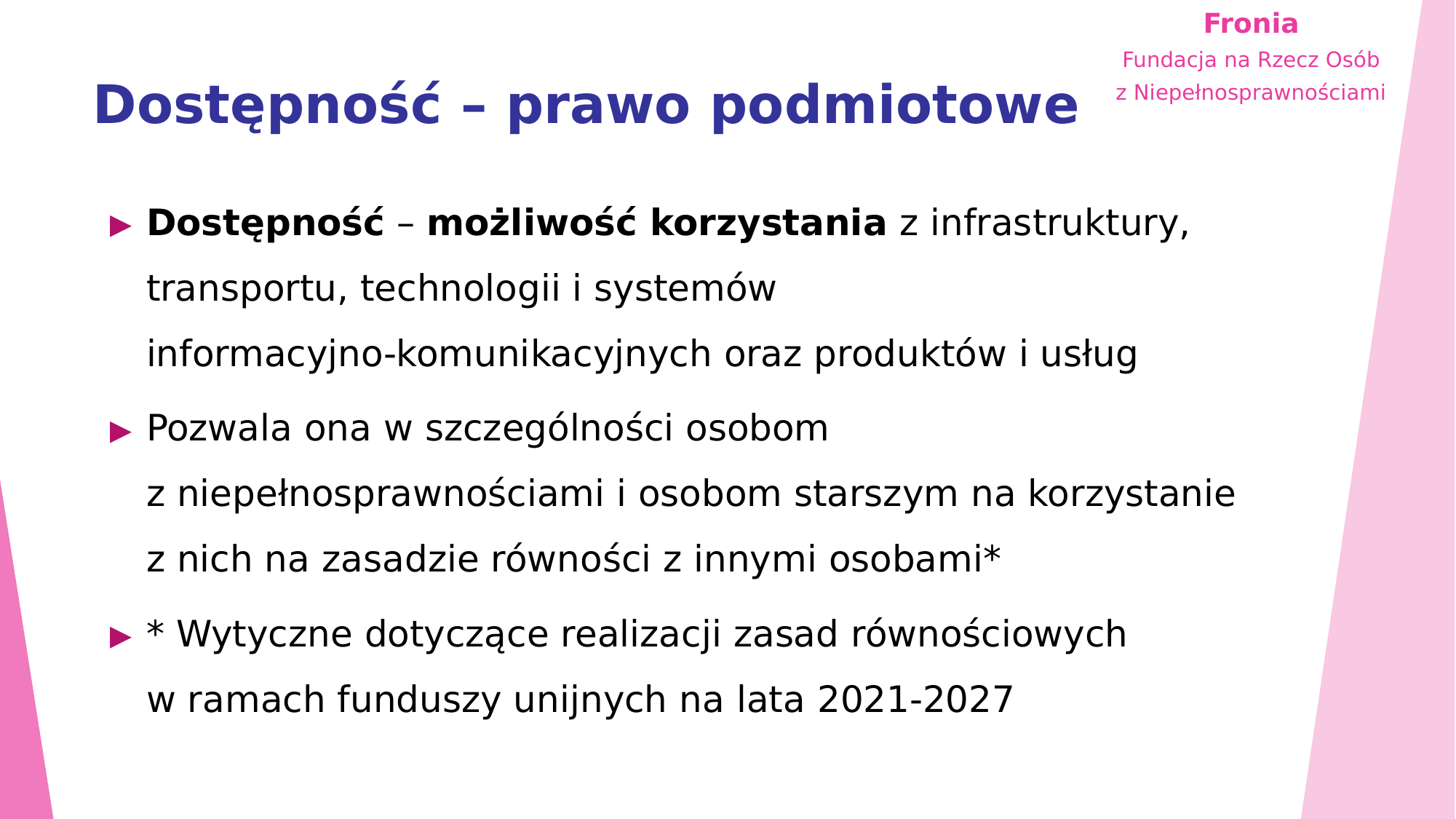

# Dostępność – prawo podmiotowe
Dostępność – możliwość korzystania z infrastruktury, transportu, technologii i systemów informacyjno‑komunikacyjnych oraz produktów i usług
Pozwala ona w szczególności osobom z niepełnosprawnościami i osobom starszym na korzystanie z nich na zasadzie równości z innymi osobami*
* Wytyczne dotyczące realizacji zasad równościowych w ramach funduszy unijnych na lata 2021-2027